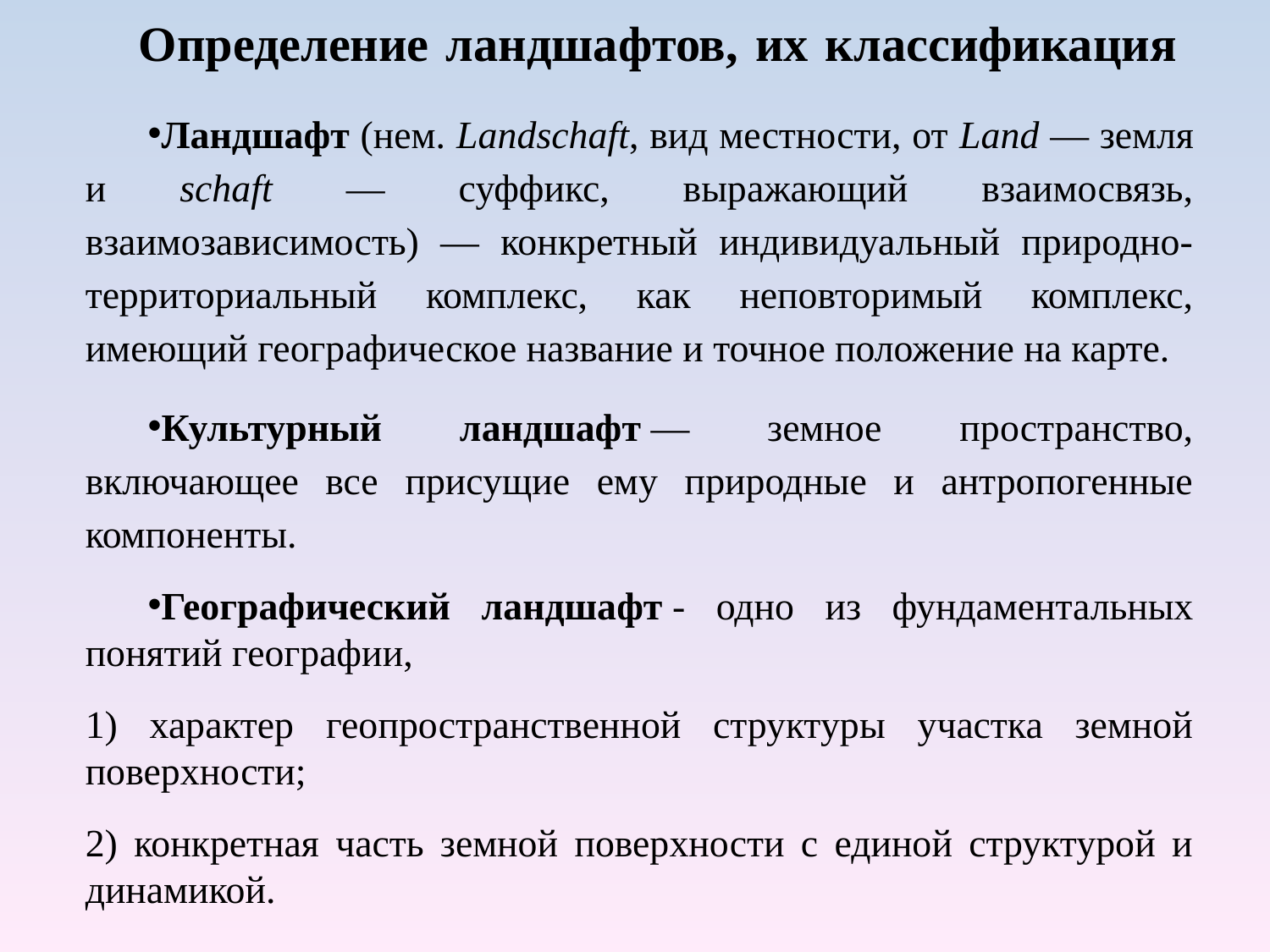

# Определение ландшафтов, их классификация
Ландшафт (нем. Landschaft, вид местности, от Land — земля и schaft — суффикс, выражающий взаимосвязь, взаимозависимость) — конкретный индивидуальный природно-территориальный комплекс, как неповторимый комплекс, имеющий географическое название и точное положение на карте.
Культурный ландшафт — земное пространство, включающее все присущие ему природные и антропогенные компоненты.
Географический ландшафт - одно из фундаментальных понятий географии,
1) характер геопространственной структуры участка земной поверхности;
2) конкретная часть земной поверхности с единой структурой и динамикой.